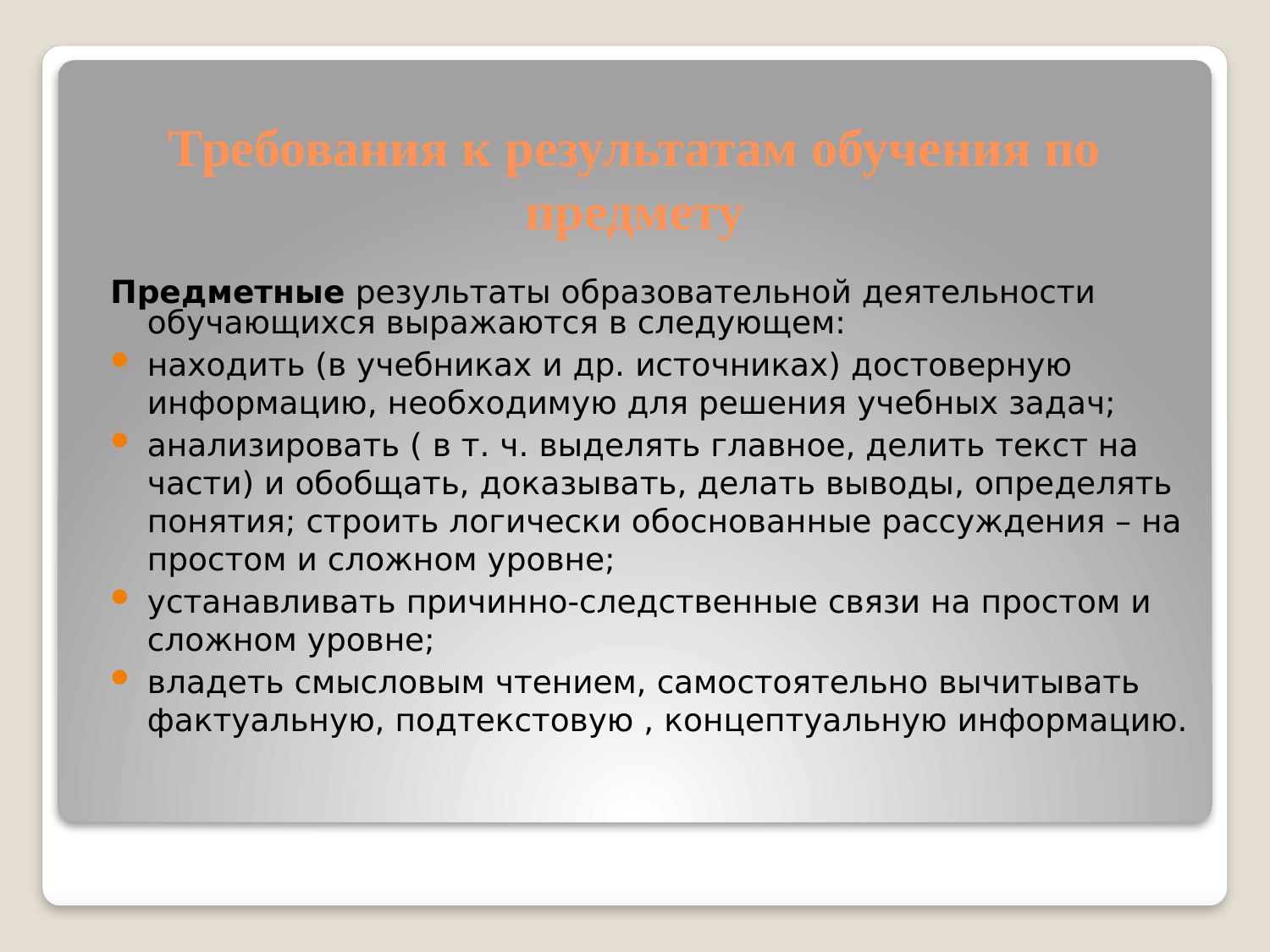

# Требования к результатам обучения по предмету
Предметные результаты образовательной деятельности обучающихся выражаются в следующем:
находить (в учебниках и др. источниках) достоверную информацию, необходимую для решения учебных задач;
анализировать ( в т. ч. выделять главное, делить текст на части) и обобщать, доказывать, делать выводы, определять понятия; строить логически обоснованные рассуждения – на простом и сложном уровне;
устанавливать причинно-следственные связи на простом и сложном уровне;
владеть смысловым чтением, самостоятельно вычитывать  фактуальную, подтекстовую , концептуальную информацию.